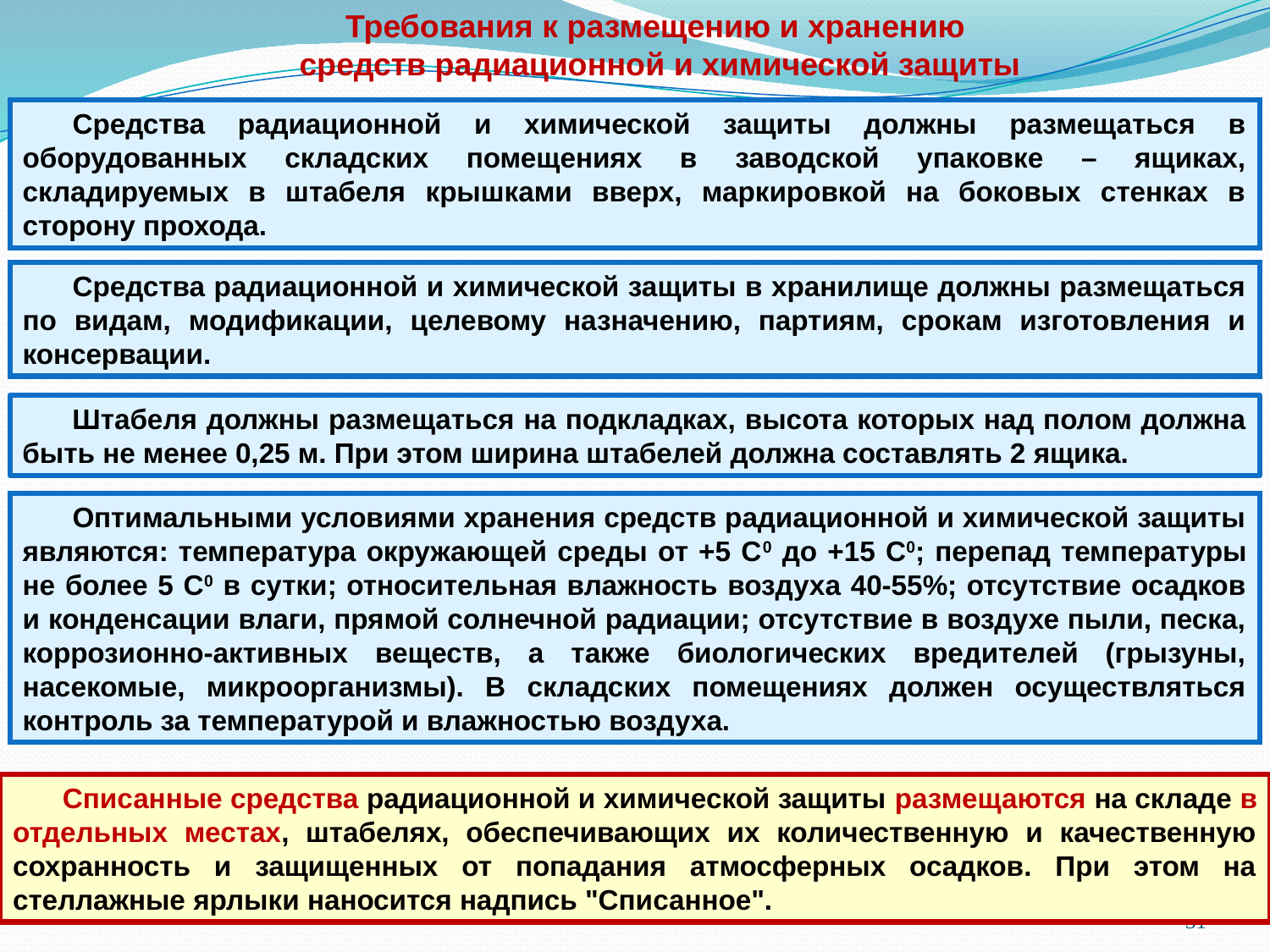

Требования к размещению и хранению
средств радиационной и химической защиты
Средства радиационной и химической защиты должны размещаться в оборудованных складских помещениях в заводской упаковке – ящиках, складируемых в штабеля крышками вверх, маркировкой на боковых стенках в сторону прохода.
Средства радиационной и химической защиты в хранилище должны размещаться по видам, модификации, целевому назначению, партиям, срокам изготовления и консервации.
Штабеля должны размещаться на подкладках, высота которых над полом должна быть не менее 0,25 м. При этом ширина штабелей должна составлять 2 ящика.
Оптимальными условиями хранения средств радиационной и химической защиты являются: температура окружающей среды от +5 С0 до +15 С0; перепад температуры не более 5 С0 в сутки; относительная влажность воздуха 40-55%; отсутствие осадков и конденсации влаги, прямой солнечной радиации; отсутствие в воздухе пыли, песка, коррозионно-активных веществ, а также биологических вредителей (грызуны, насекомые, микроорганизмы). В складских помещениях должен осуществляться контроль за температурой и влажностью воздуха.
Списанные средства радиационной и химической защиты размещаются на складе в отдельных местах, штабелях, обеспечивающих их количественную и качественную сохранность и защищенных от попадания атмосферных осадков. При этом на стеллажные ярлыки наносится надпись "Списанное".
31